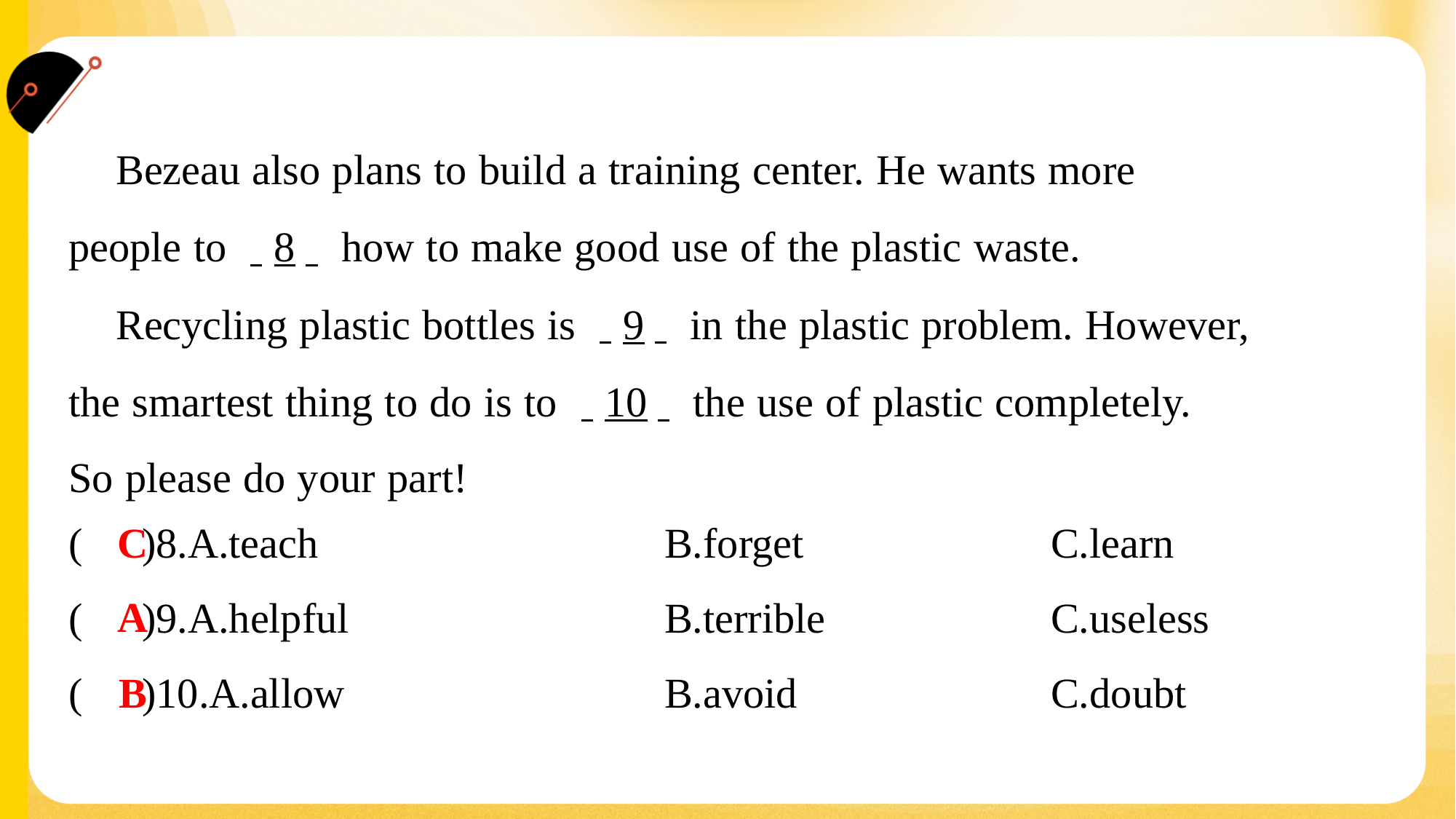

Bezeau also plans to build a training center. He wants more
people to . .8. . how to make good use of the plastic waste.
    Recycling plastic bottles is . .9. . in the plastic problem. However,
the smartest thing to do is to . .10. . the use of plastic completely.
So please do your part!#5
C
(     )8.A.teach	B.forget	C.learn
A
(     )9.A.helpful	B.terrible	C.useless
B
(     )10.A.allow	B.avoid	C.doubt